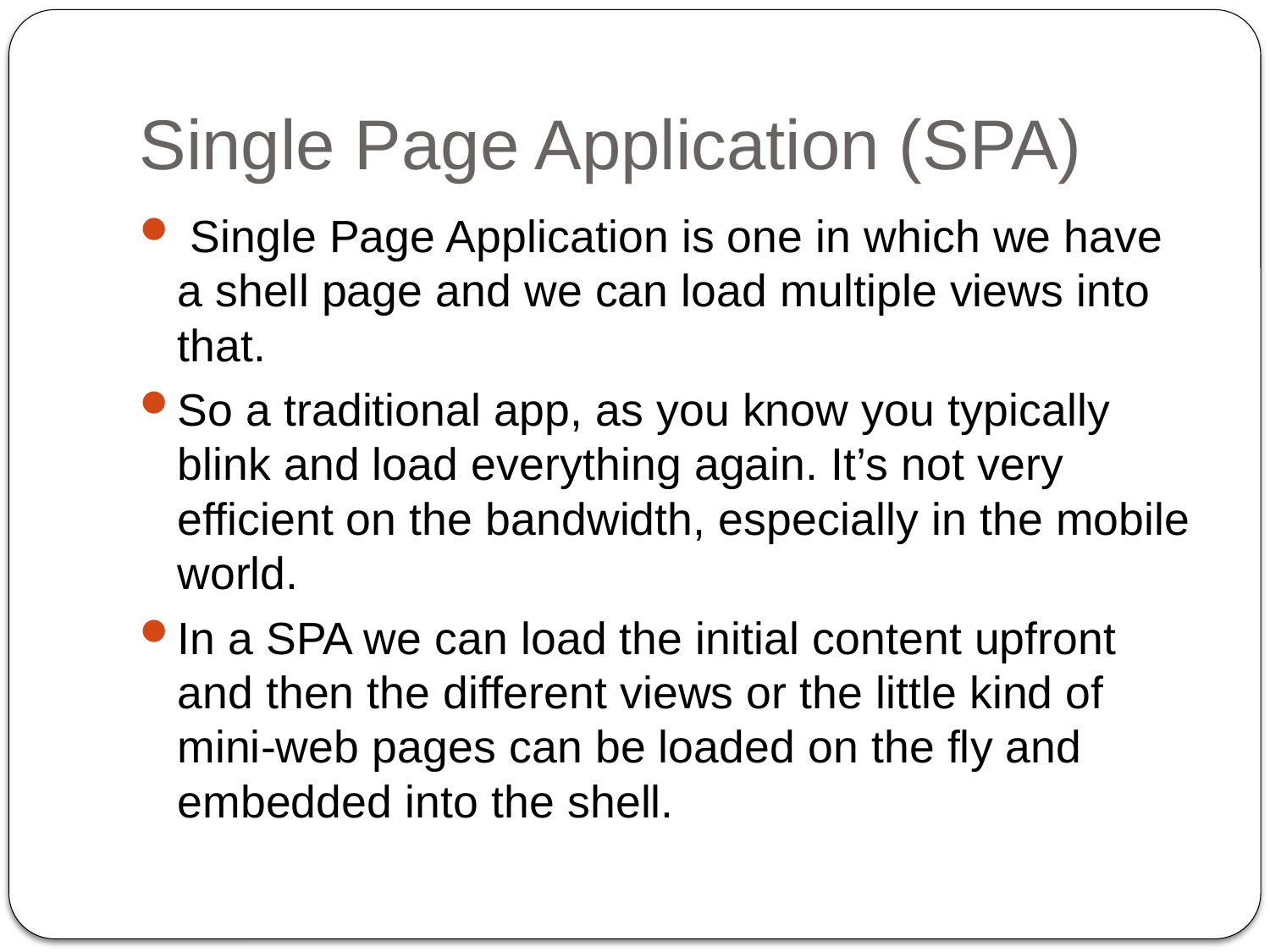

# Single Page Application (SPA)
 Single Page Application is one in which we have a shell page and we can load multiple views into that.
So a traditional app, as you know you typically blink and load everything again. It’s not very efficient on the bandwidth, especially in the mobile world.
In a SPA we can load the initial content upfront and then the different views or the little kind of mini-web pages can be loaded on the fly and embedded into the shell.